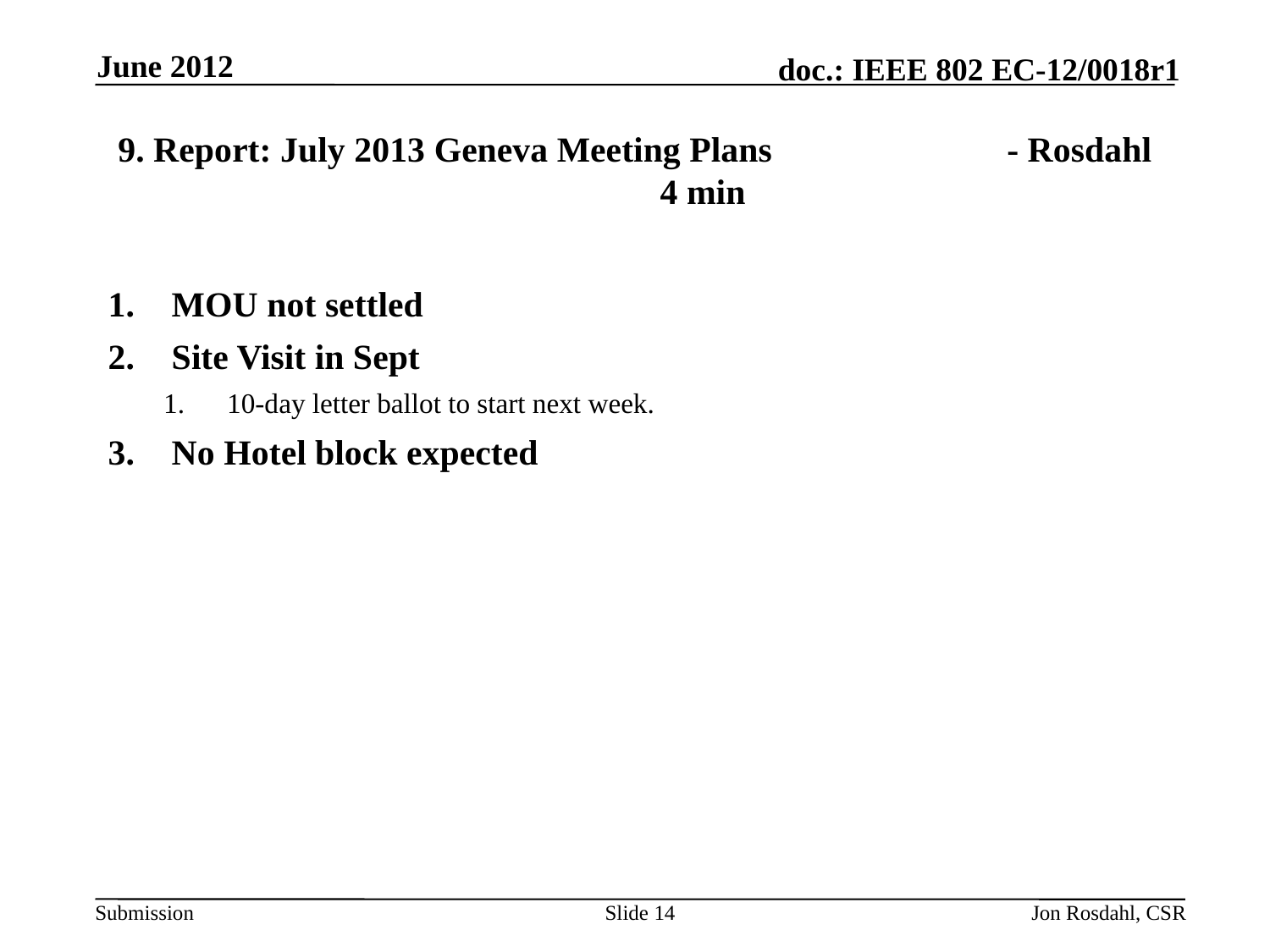

June 2012
# 9. Report: July 2013 Geneva Meeting Plans   		- Rosdahl	  4 min
MOU not settled
Site Visit in Sept
10-day letter ballot to start next week.
No Hotel block expected
Slide 14
Jon Rosdahl, CSR